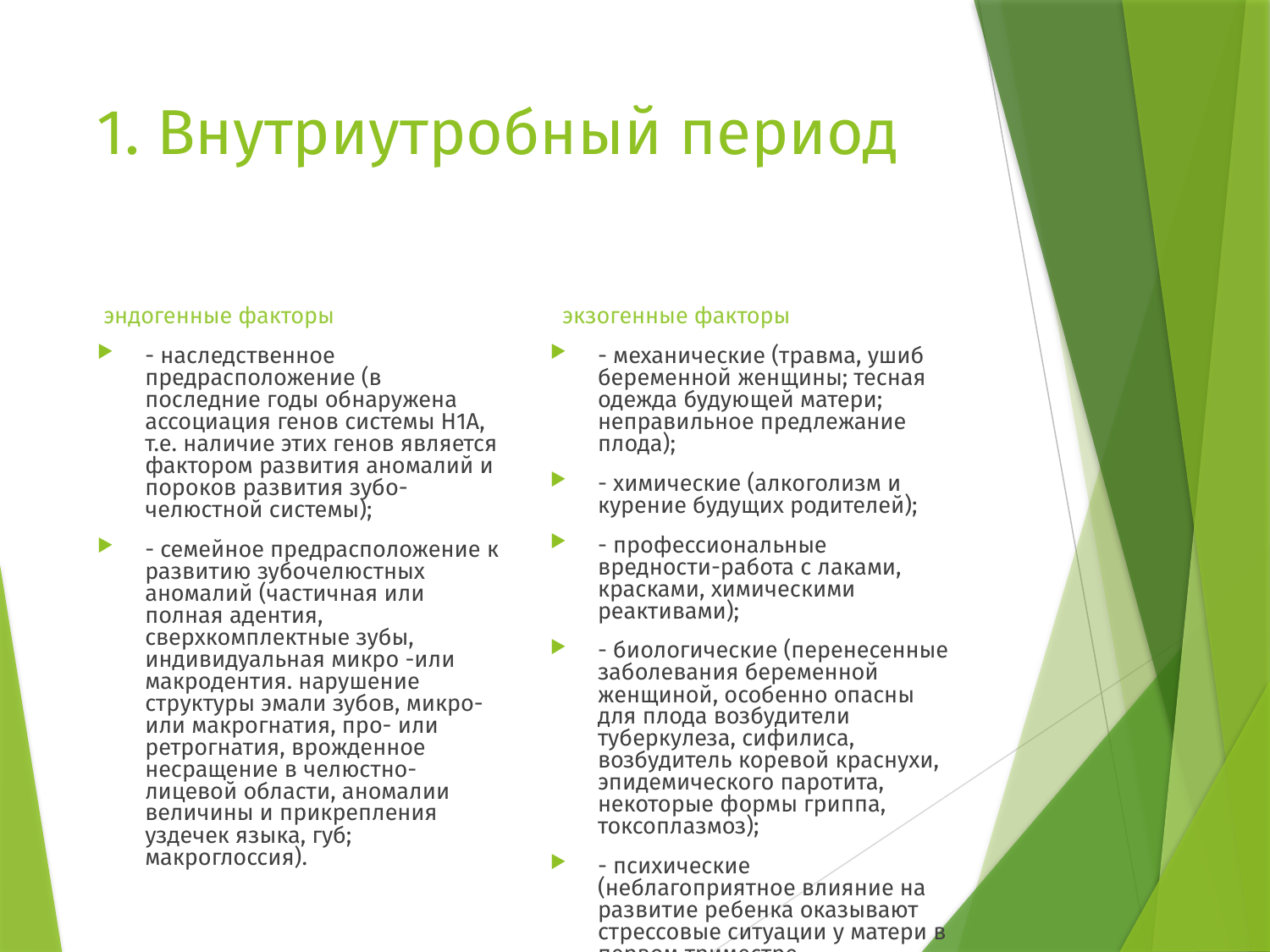

# 1. Внутриутробный период
 эндогенные факторы
- наследственное предрасположение (в последние годы обнаружена ассоциация генов системы Н1А, т.е. наличие этих генов является фактором развития аномалий и пороков развития зубо-челюстной системы);
- семейное предрасположение к развитию зубочелюстных аномалий (частичная или полная адентия, сверхкомплектные зубы, индивидуальная микро -или макродентия. нарушение структуры эмали зубов, микро- или макрогнатия, про- или ретрогнатия, врожденное несращение в челюстно-лицевой области, аномалии величины и прикрепления уздечек языка, губ; макроглоссия).
  экзогенные факторы
- механические (травма, ушиб беременной женщины; тесная одежда будующей матери; неправильное предлежание плода);
- химические (алкоголизм и курение будущих родителей);
- профессиональные вредности-работа с лаками, красками, химическими реактивами);
- биологические (перенесенные заболевания беременной женщиной, особенно опасны для плода возбудители туберкулеза, сифилиса, возбудитель коревой краснухи, эпидемического паротита, некоторые формы гриппа, токсоплазмоз);
- психические (неблагоприятное влияние на развитие ребенка оказывают стрессовые ситуации у матери в первом триместре беременности);
- радиационнные факторы (рентгеновское облучение, связанное с профессиональными вредностями или пребывание беременной в районах с повышенным уровнем радиации).